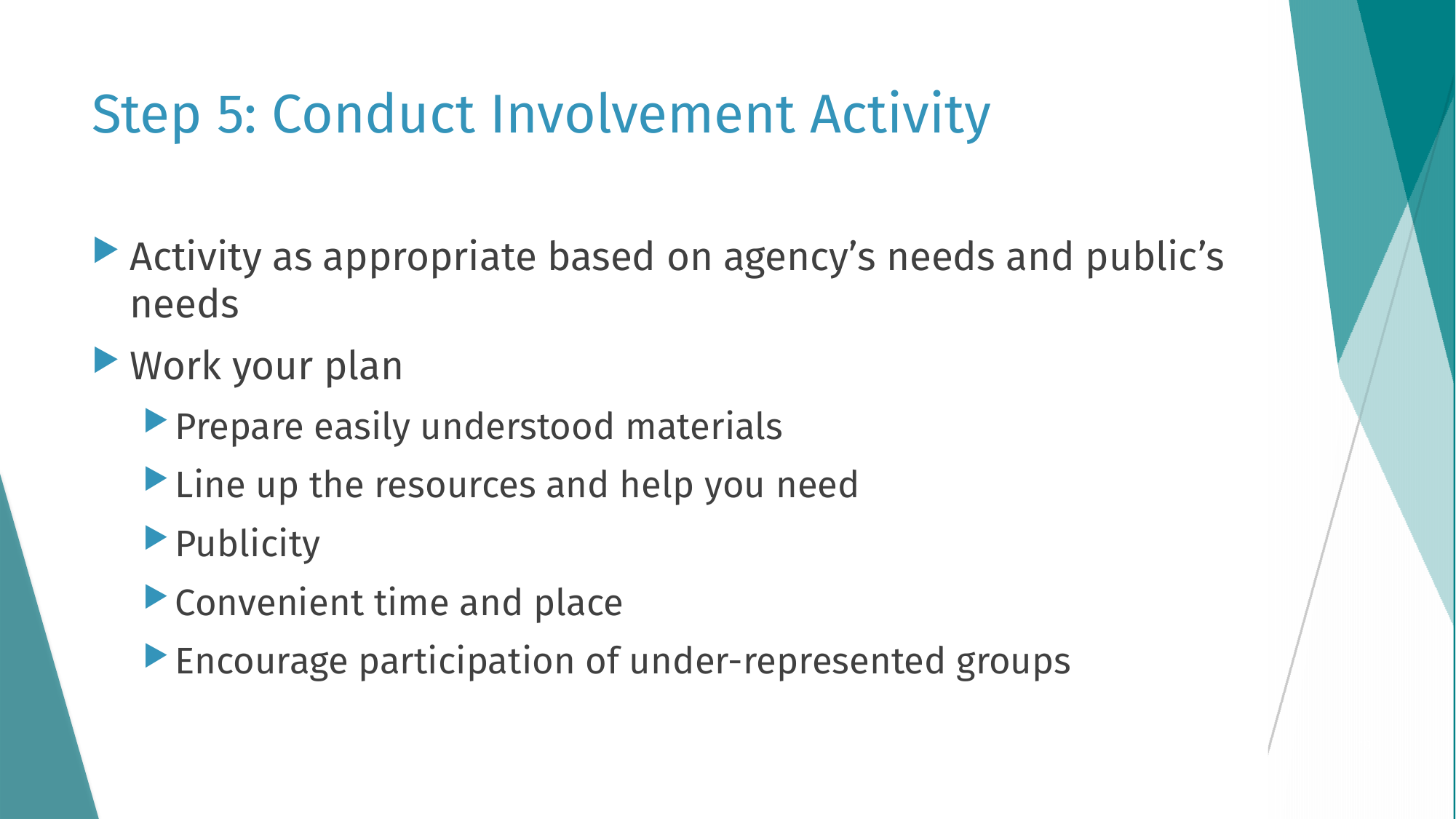

# Step 5: Conduct Involvement Activity
Activity as appropriate based on agency’s needs and public’s needs
Work your plan
Prepare easily understood materials
Line up the resources and help you need
Publicity
Convenient time and place
Encourage participation of under-represented groups

19